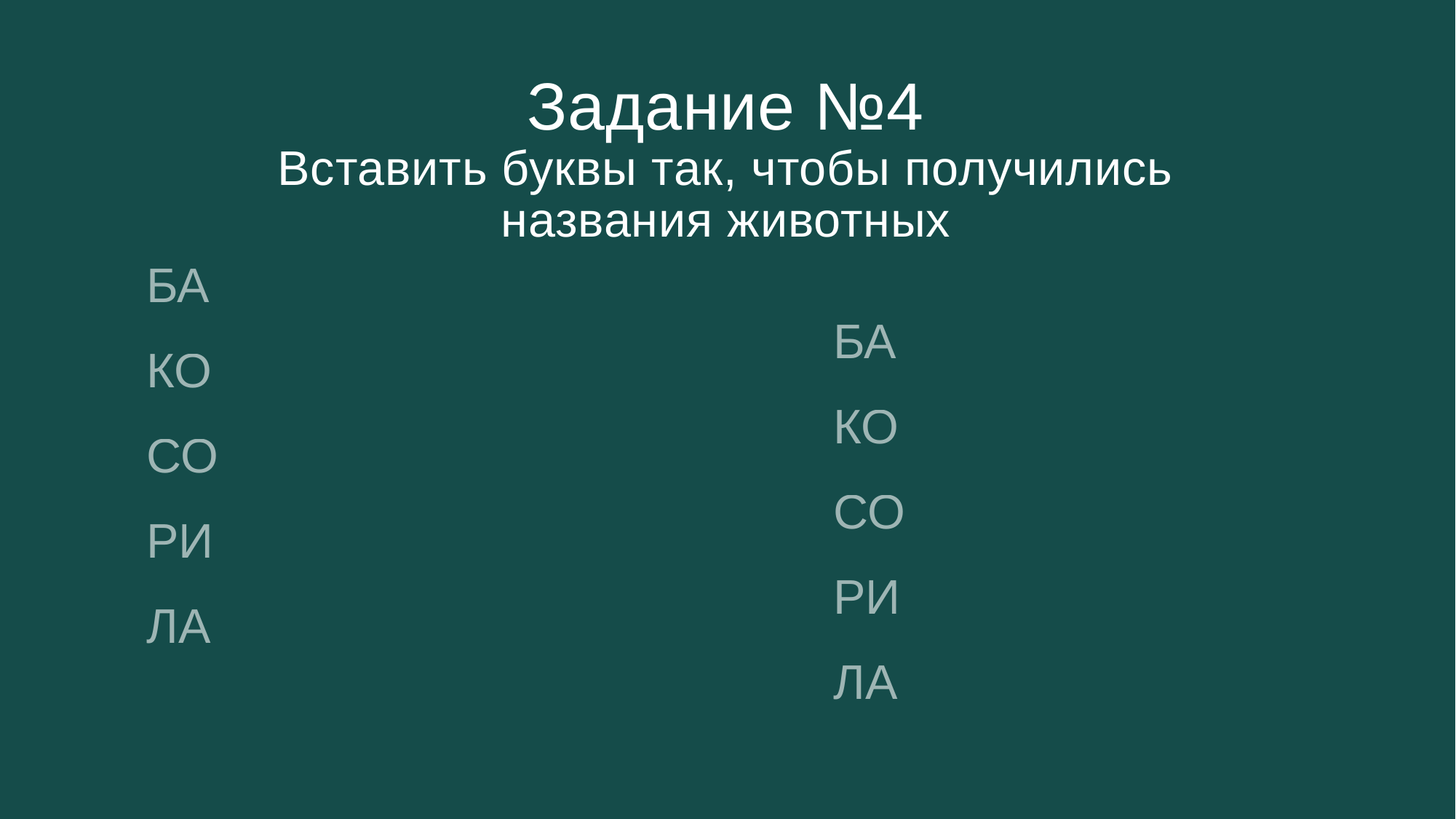

# Задание №4 Вставить буквы так, чтобы получились названия животных
БА
КО
СО
РИ
ЛА
БА
КО
СО
РИ
ЛА